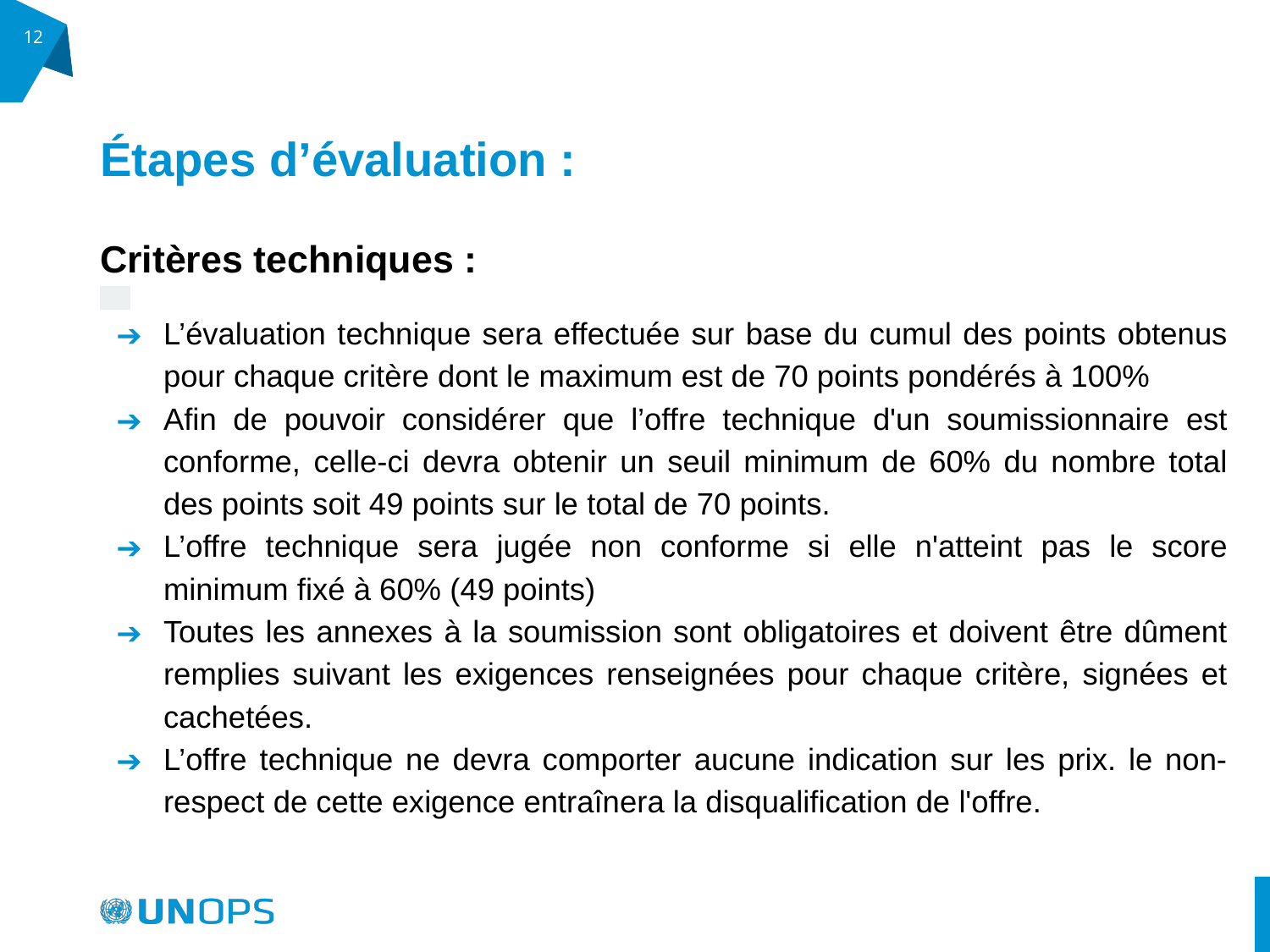

12
# Étapes d’évaluation :
Critères techniques :

L’évaluation technique sera effectuée sur base du cumul des points obtenus pour chaque critère dont le maximum est de 70 points pondérés à 100%
Afin de pouvoir considérer que l’offre technique d'un soumissionnaire est conforme, celle-ci devra obtenir un seuil minimum de 60% du nombre total des points soit 49 points sur le total de 70 points.
L’offre technique sera jugée non conforme si elle n'atteint pas le score minimum fixé à 60% (49 points)
Toutes les annexes à la soumission sont obligatoires et doivent être dûment remplies suivant les exigences renseignées pour chaque critère, signées et cachetées.
L’offre technique ne devra comporter aucune indication sur les prix. le non-respect de cette exigence entraînera la disqualification de l'offre.